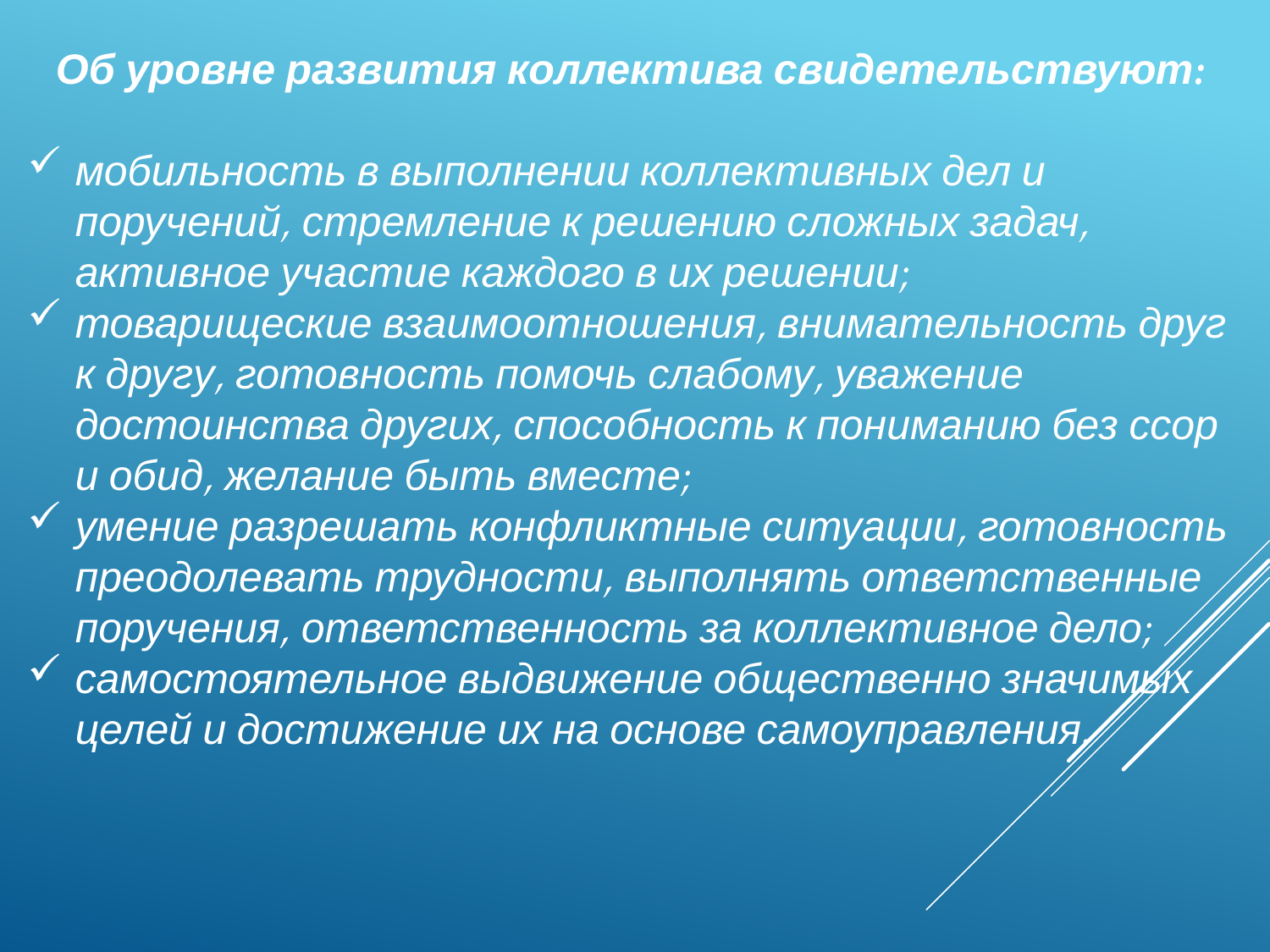

Об уровне развития коллектива свидетельствуют:

мобильность в выполнении коллективных дел и поручений, стремление к решению сложных задач, активное участие каждого в их решении;
товарищеские взаимоотношения, внимательность друг к другу, готовность помочь слабому, уважение достоинства других, способность к пониманию без ссор и обид, желание быть вместе;
умение разрешать конфликтные ситуации, готовность преодолевать трудности, выполнять ответственные поручения, ответственность за коллективное дело;
самостоятельное выдвижение общественно значимых целей и достижение их на основе самоуправления.